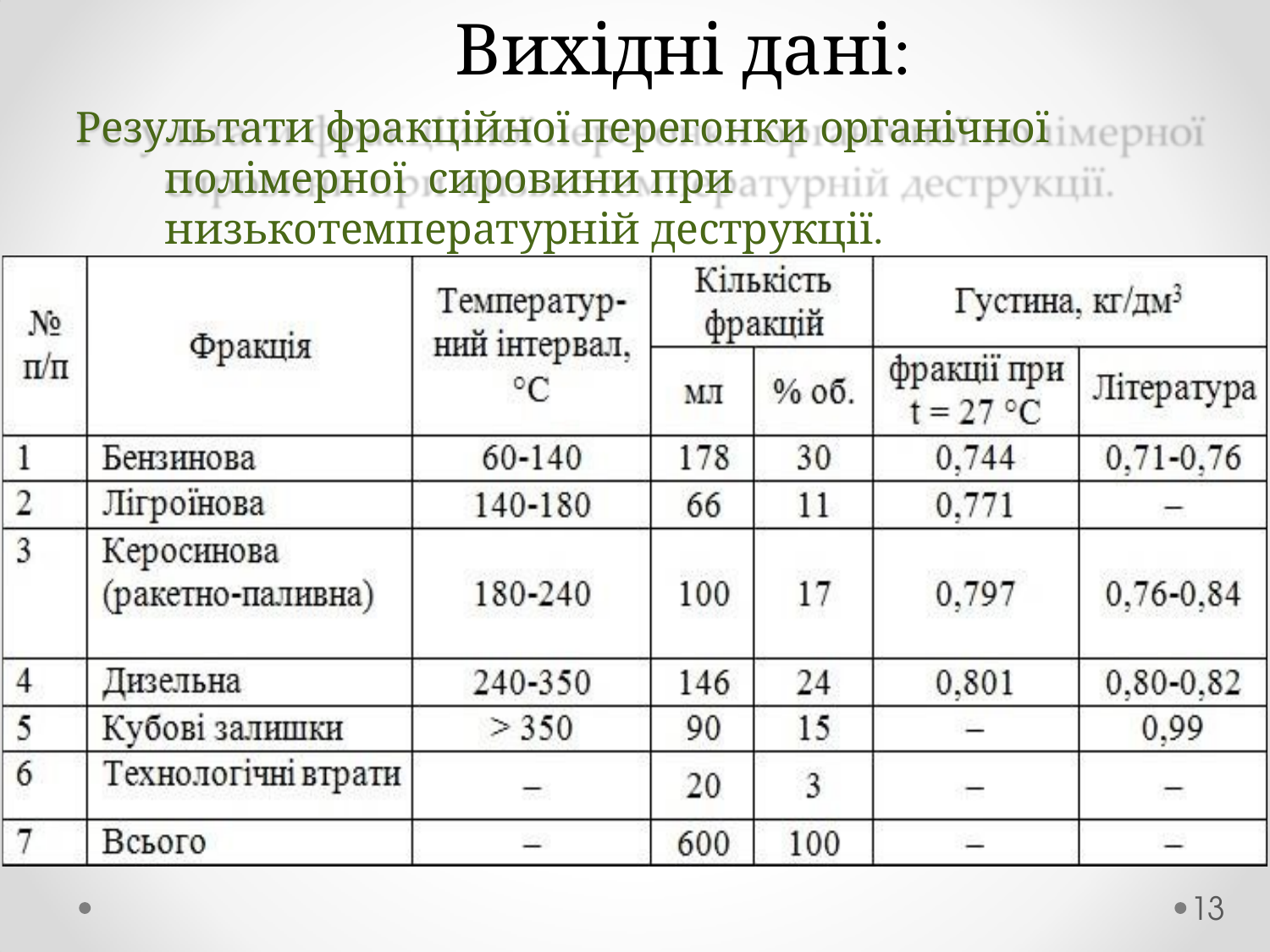

# Вихідні дані:
Результати фракційної перегонки органічної полімерної  сировини при низькотемпературній деструкції.

13